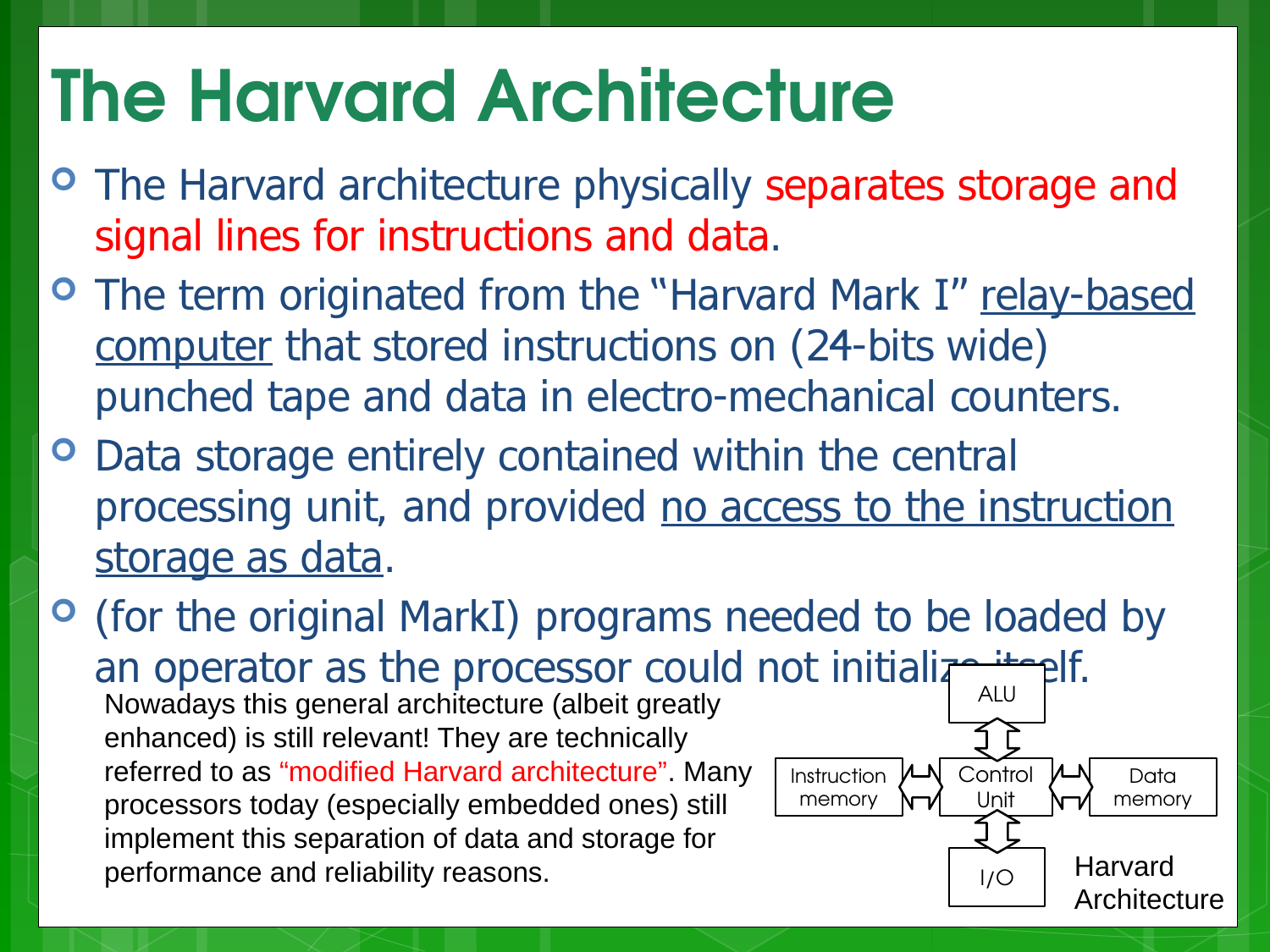

# The Harvard Architecture
The Harvard architecture physically separates storage and signal lines for instructions and data.
The term originated from the “Harvard Mark I” relay-based computer that stored instructions on (24-bits wide) punched tape and data in electro-mechanical counters.
Data storage entirely contained within the central processing unit, and provided no access to the instruction storage as data.
(for the original MarkI) programs needed to be loaded by an operator as the processor could not initialize itself.
ALU

Instruction memory
Control Unit
Data memory

I/O
Nowadays this general architecture (albeit greatly enhanced) is still relevant! They are technically referred to as “modified Harvard architecture”. Many processors today (especially embedded ones) still implement this separation of data and storage for performance and reliability reasons.
Harvard
Architecture